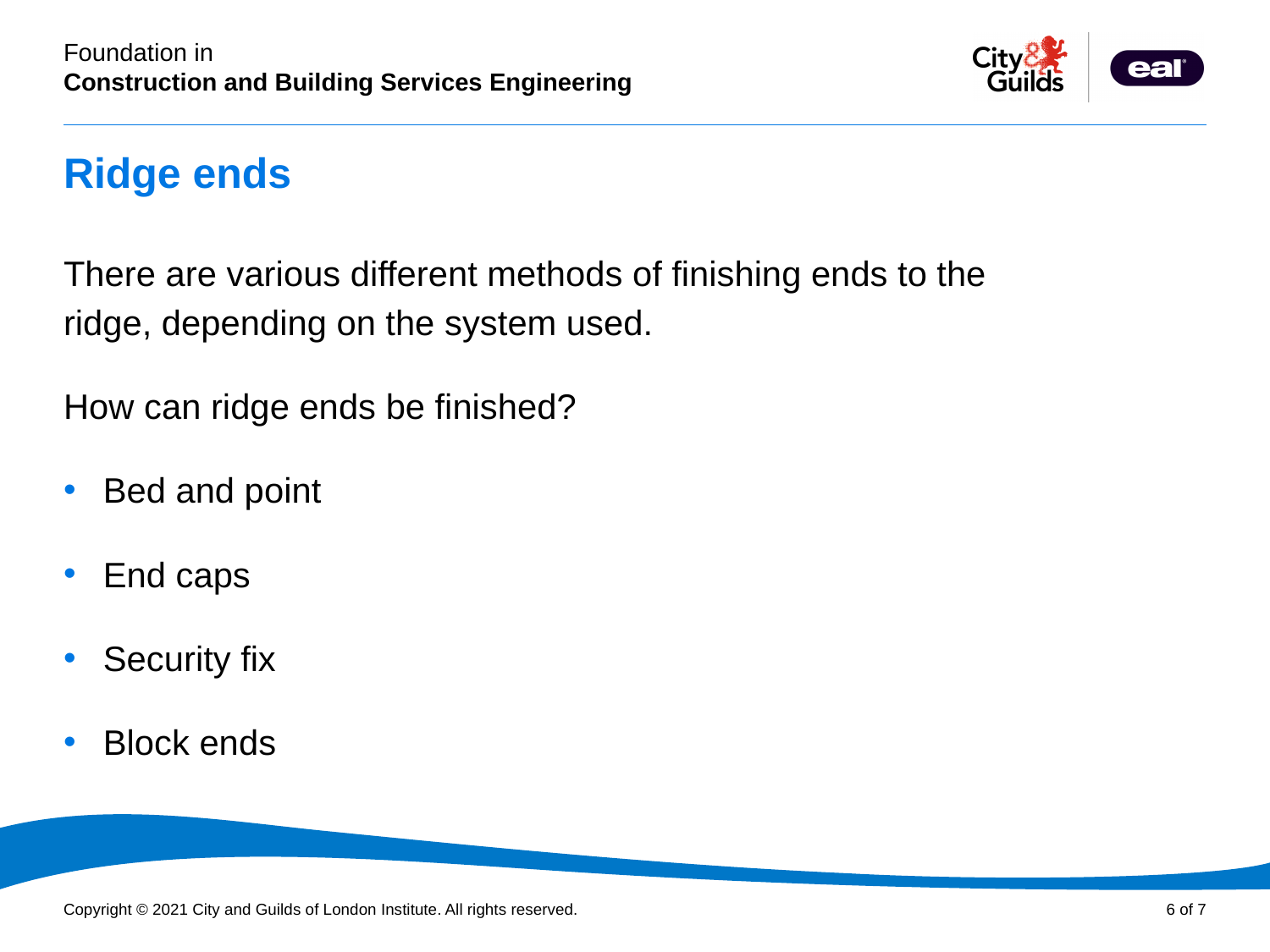

# Ridge ends
There are various different methods of finishing ends to the ridge, depending on the system used.
How can ridge ends be finished?
Bed and point
End caps
Security fix
Block ends